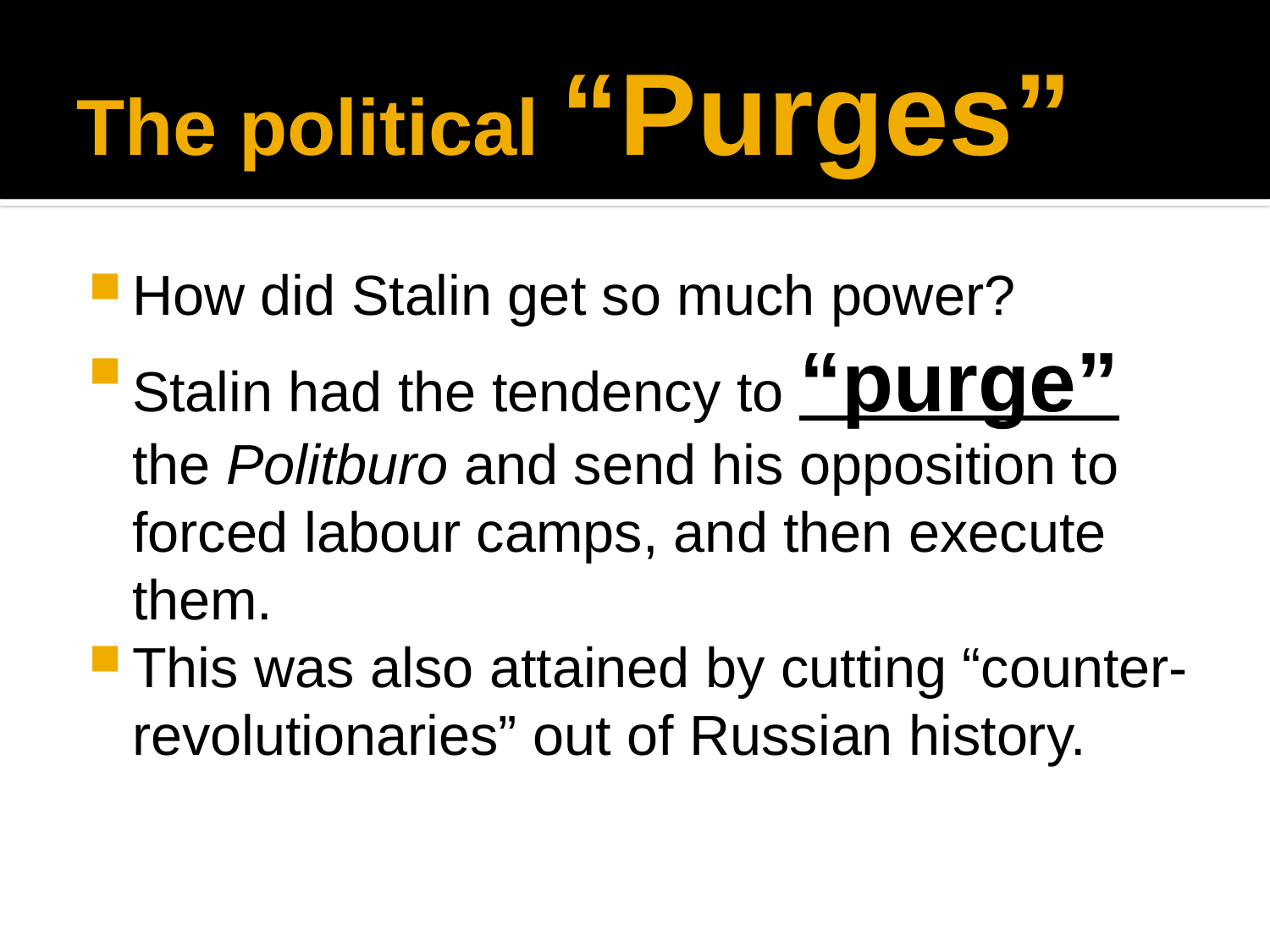

# The political “Purges”
How did Stalin get so much power?
Stalin had the tendency to “purge” the Politburo and send his opposition to forced labour camps, and then execute them.
This was also attained by cutting “counter-revolutionaries” out of Russian history.